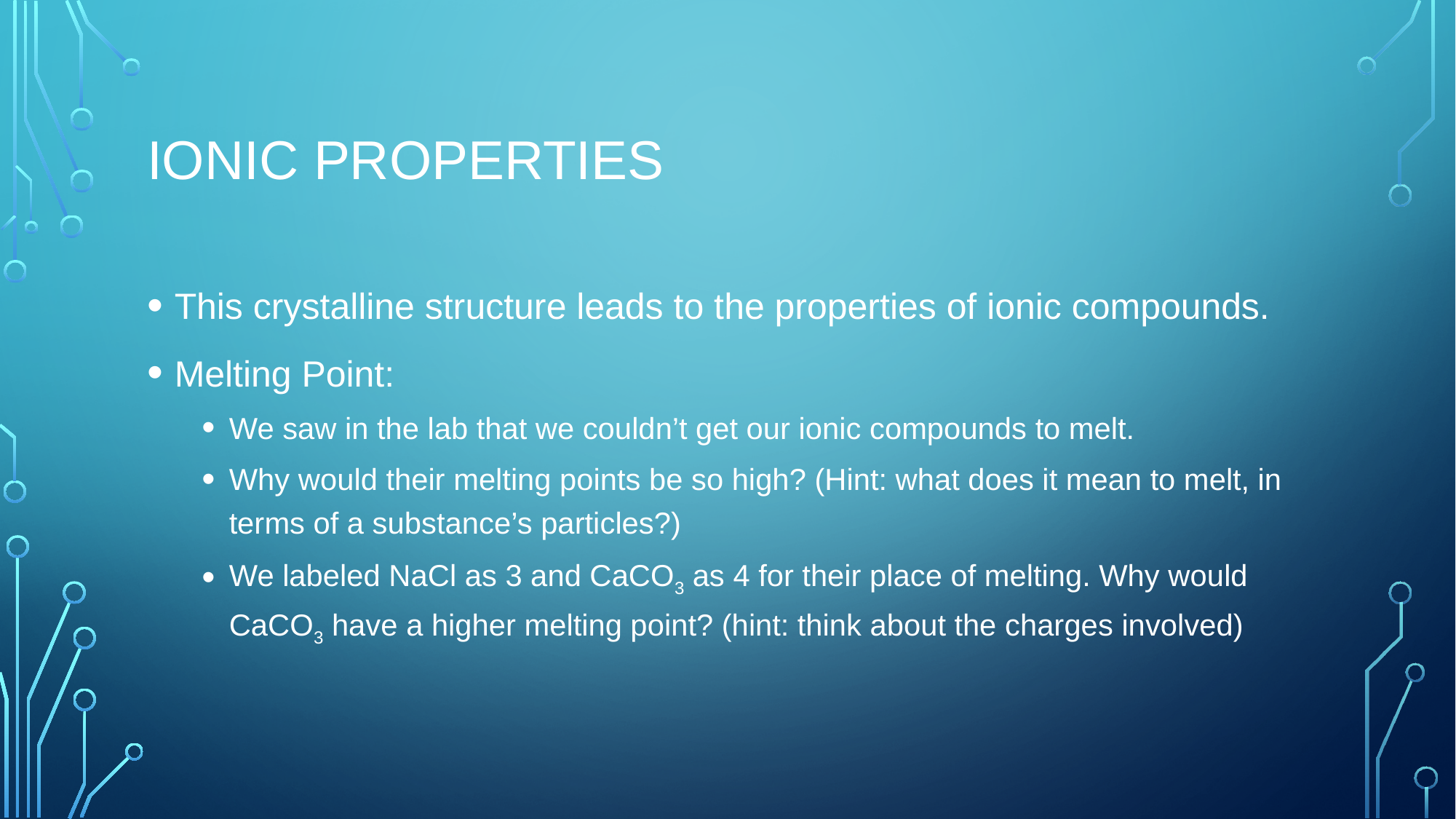

# Ionic Properties
This crystalline structure leads to the properties of ionic compounds.
Melting Point:
We saw in the lab that we couldn’t get our ionic compounds to melt.
Why would their melting points be so high? (Hint: what does it mean to melt, in terms of a substance’s particles?)
We labeled NaCl as 3 and CaCO3 as 4 for their place of melting. Why would CaCO3 have a higher melting point? (hint: think about the charges involved)